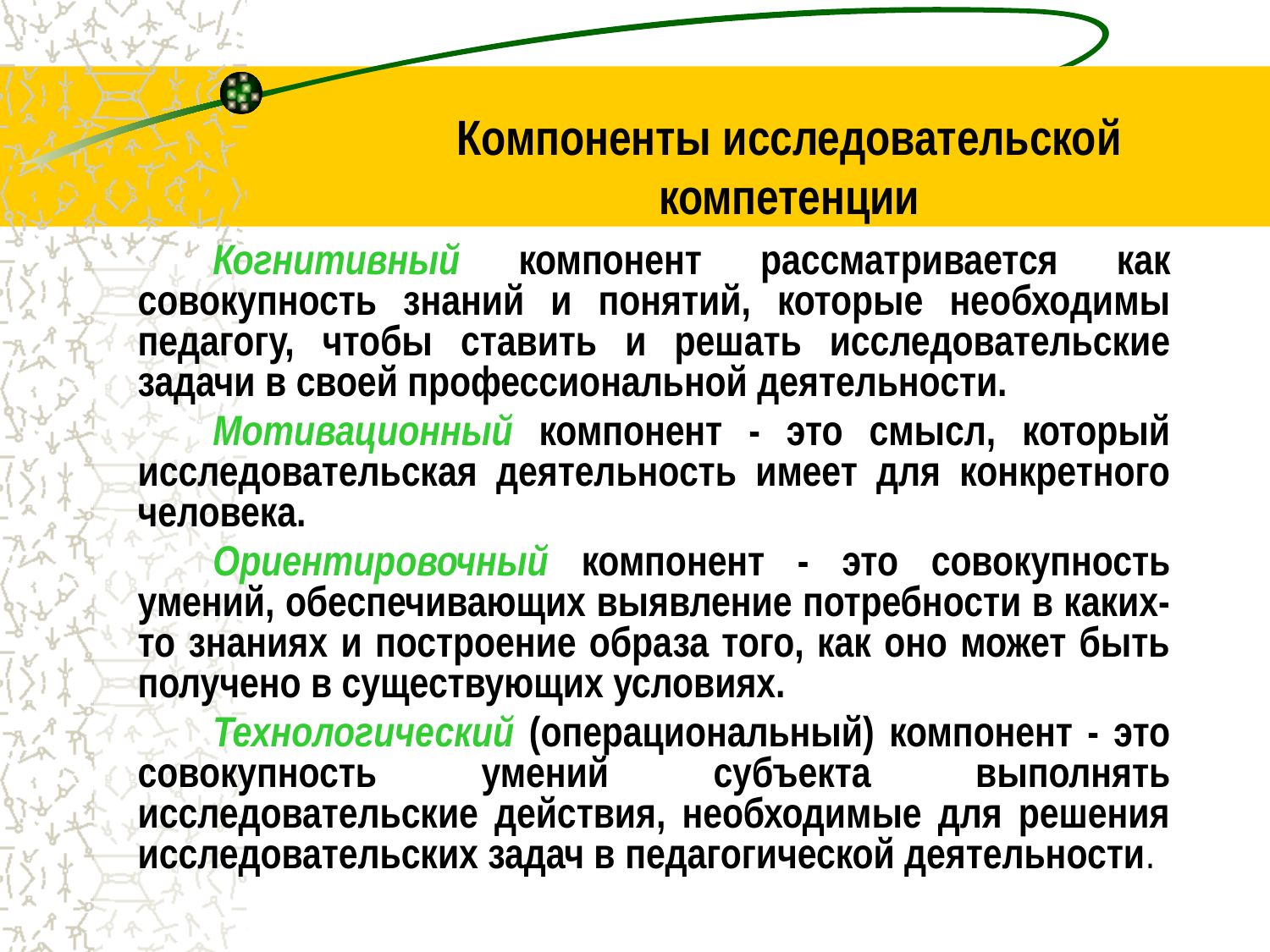

# Компоненты исследовательской компетенции
Когнитивный компонент рассматривается как совокупность знаний и понятий, которые необходимы педагогу, чтобы ставить и решать исследовательские задачи в своей профессиональной деятельности.
Мотивационный компонент - это смысл, который исследовательская деятельность имеет для конкретного человека.
Ориентировочный компонент - это совокупность умений, обеспечивающих выявление потребности в каких-то знаниях и построение образа того, как оно может быть получено в существующих условиях.
Технологический (операциональный) компонент - это совокупность умений субъекта выполнять исследовательские действия, необходимые для решения исследовательских задач в педагогической деятельности.